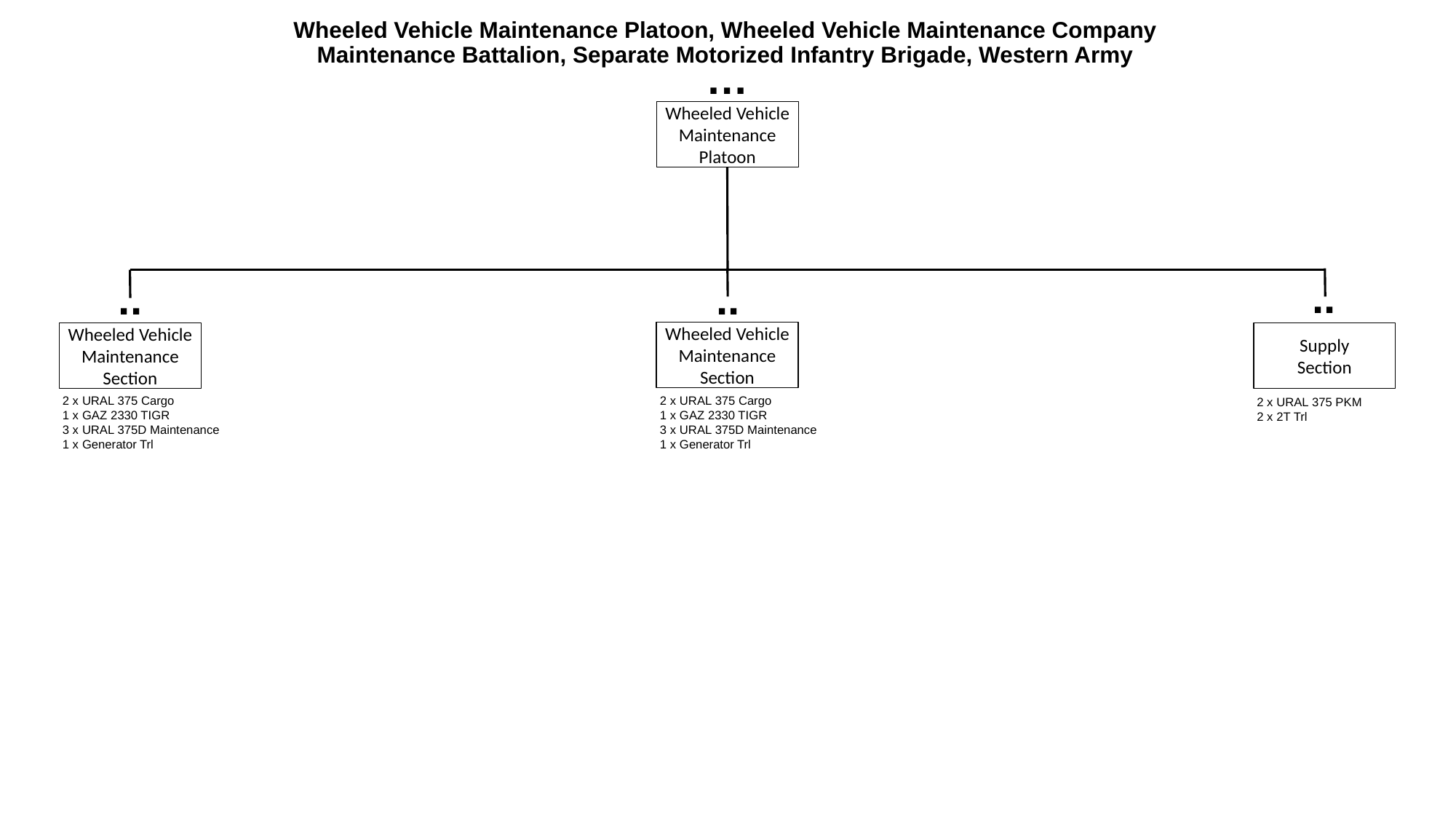

# Wheeled Vehicle Maintenance Platoon, Wheeled Vehicle Maintenance Company Maintenance Battalion, Separate Motorized Infantry Brigade, Western Army
…
Wheeled Vehicle Maintenance
Platoon
..
..
..
Wheeled Vehicle Maintenance
Section
Wheeled Vehicle Maintenance Section
Supply
Section
2 x URAL 375 Cargo
1 x GAZ 2330 TIGR
3 x URAL 375D Maintenance
1 x Generator Trl
2 x URAL 375 Cargo
1 x GAZ 2330 TIGR
3 x URAL 375D Maintenance
1 x Generator Trl
2 x URAL 375 PKM
2 x 2T Trl